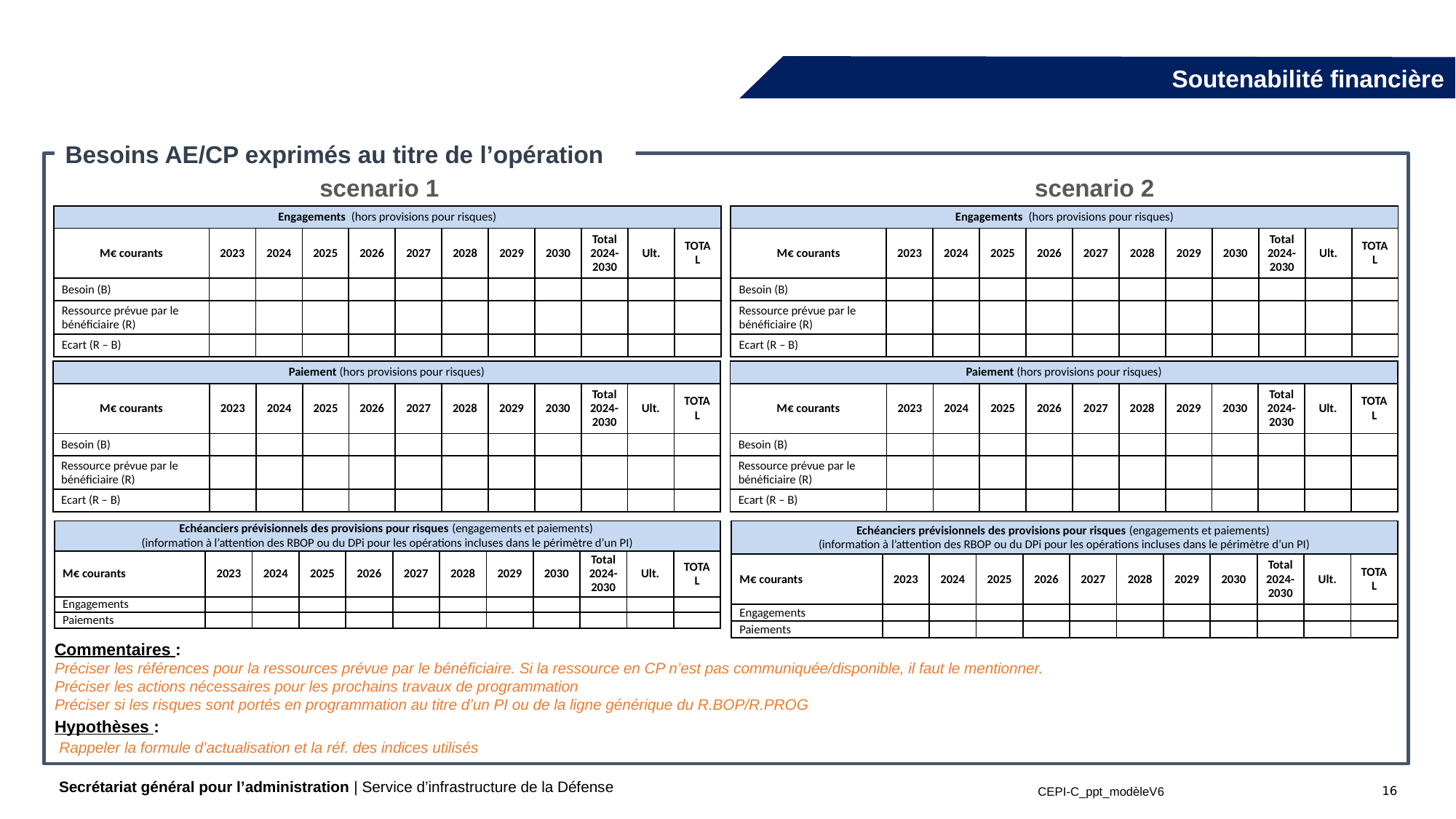

Soutenabilité financière
Besoins AE/CP exprimés au titre de l’opération

scenario 1
scenario 2
| Engagements (hors provisions pour risques) |  |  |  |  |  |  |  |  |  |  |  |
| --- | --- | --- | --- | --- | --- | --- | --- | --- | --- | --- | --- |
| M€ courants | 2023 | 2024 | 2025 | 2026 | 2027 | 2028 | 2029 | 2030 | Total 2024-2030 | Ult. | TOTAL |
| Besoin (B) |  |  |  |  |  |  |  |  |  |  |  |
| Ressource prévue par le bénéficiaire (R) |  |  |  |  |  |  |  |  |  |  |  |
| Ecart (R – B) |  |  |  |  |  |  |  |  |  |  |  |
| Engagements (hors provisions pour risques) |  |  |  |  |  |  |  |  |  |  |  |
| --- | --- | --- | --- | --- | --- | --- | --- | --- | --- | --- | --- |
| M€ courants | 2023 | 2024 | 2025 | 2026 | 2027 | 2028 | 2029 | 2030 | Total 2024-2030 | Ult. | TOTAL |
| Besoin (B) |  |  |  |  |  |  |  |  |  |  |  |
| Ressource prévue par le bénéficiaire (R) |  |  |  |  |  |  |  |  |  |  |  |
| Ecart (R – B) |  |  |  |  |  |  |  |  |  |  |  |
| Paiement (hors provisions pour risques) |  |  |  |  |  |  |  |  |  |  |  |
| --- | --- | --- | --- | --- | --- | --- | --- | --- | --- | --- | --- |
| M€ courants | 2023 | 2024 | 2025 | 2026 | 2027 | 2028 | 2029 | 2030 | Total 2024-2030 | Ult. | TOTAL |
| Besoin (B) |  |  |  |  |  |  |  |  |  |  |  |
| Ressource prévue par le bénéficiaire (R) |  |  |  |  |  |  |  |  |  |  |  |
| Ecart (R – B) |  |  |  |  |  |  |  |  |  |  |  |
| Paiement (hors provisions pour risques) |  |  |  |  |  |  |  |  |  |  |  |
| --- | --- | --- | --- | --- | --- | --- | --- | --- | --- | --- | --- |
| M€ courants | 2023 | 2024 | 2025 | 2026 | 2027 | 2028 | 2029 | 2030 | Total 2024-2030 | Ult. | TOTAL |
| Besoin (B) |  |  |  |  |  |  |  |  |  |  |  |
| Ressource prévue par le bénéficiaire (R) |  |  |  |  |  |  |  |  |  |  |  |
| Ecart (R – B) |  |  |  |  |  |  |  |  |  |  |  |
| Echéanciers prévisionnels des provisions pour risques (engagements et paiements) (information à l’attention des RBOP ou du DPi pour les opérations incluses dans le périmètre d’un PI) |  |  |  |  |  |  |  |  |  |  |  |
| --- | --- | --- | --- | --- | --- | --- | --- | --- | --- | --- | --- |
| M€ courants | 2023 | 2024 | 2025 | 2026 | 2027 | 2028 | 2029 | 2030 | Total 2024-2030 | Ult. | TOTAL |
| Engagements |  |  |  |  |  |  |  |  |  |  |  |
| Paiements |  |  |  |  |  |  |  |  |  |  |  |
| Echéanciers prévisionnels des provisions pour risques (engagements et paiements) (information à l’attention des RBOP ou du DPi pour les opérations incluses dans le périmètre d’un PI) |  |  |  |  |  |  |  |  |  |  |  |
| --- | --- | --- | --- | --- | --- | --- | --- | --- | --- | --- | --- |
| M€ courants | 2023 | 2024 | 2025 | 2026 | 2027 | 2028 | 2029 | 2030 | Total 2024-2030 | Ult. | TOTAL |
| Engagements |  |  |  |  |  |  |  |  |  |  |  |
| Paiements |  |  |  |  |  |  |  |  |  |  |  |
Commentaires :
Préciser les références pour la ressources prévue par le bénéficiaire. Si la ressource en CP n’est pas communiquée/disponible, il faut le mentionner.
Préciser les actions nécessaires pour les prochains travaux de programmation
Préciser si les risques sont portés en programmation au titre d’un PI ou de la ligne générique du R.BOP/R.PROG
Hypothèses :
 Rappeler la formule d’actualisation et la réf. des indices utilisés
16
CEPI-C_ppt_modèleV6